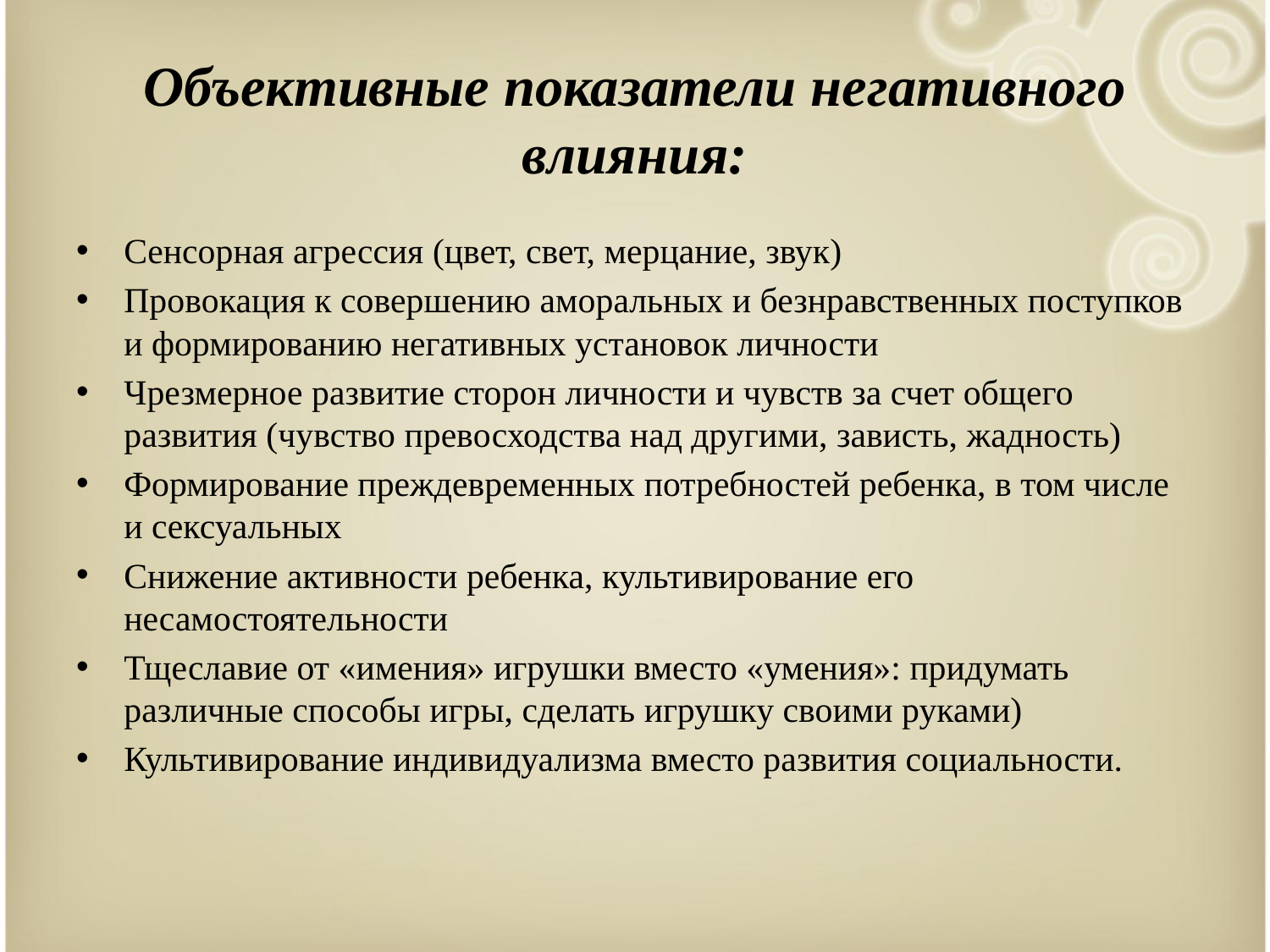

# Объективные показатели негативного влияния:
Сенсорная агрессия (цвет, свет, мерцание, звук)
Провокация к совершению аморальных и безнравственных поступков и формированию негативных установок личности
Чрезмерное развитие сторон личности и чувств за счет общего развития (чувство превосходства над другими, зависть, жадность)
Формирование преждевременных потребностей ребенка, в том числе и сексуальных
Снижение активности ребенка, культивирование его несамостоятельности
Тщеславие от «имения» игрушки вместо «умения»: придумать различные способы игры, сделать игрушку своими руками)
Культивирование индивидуализма вместо развития социальности.